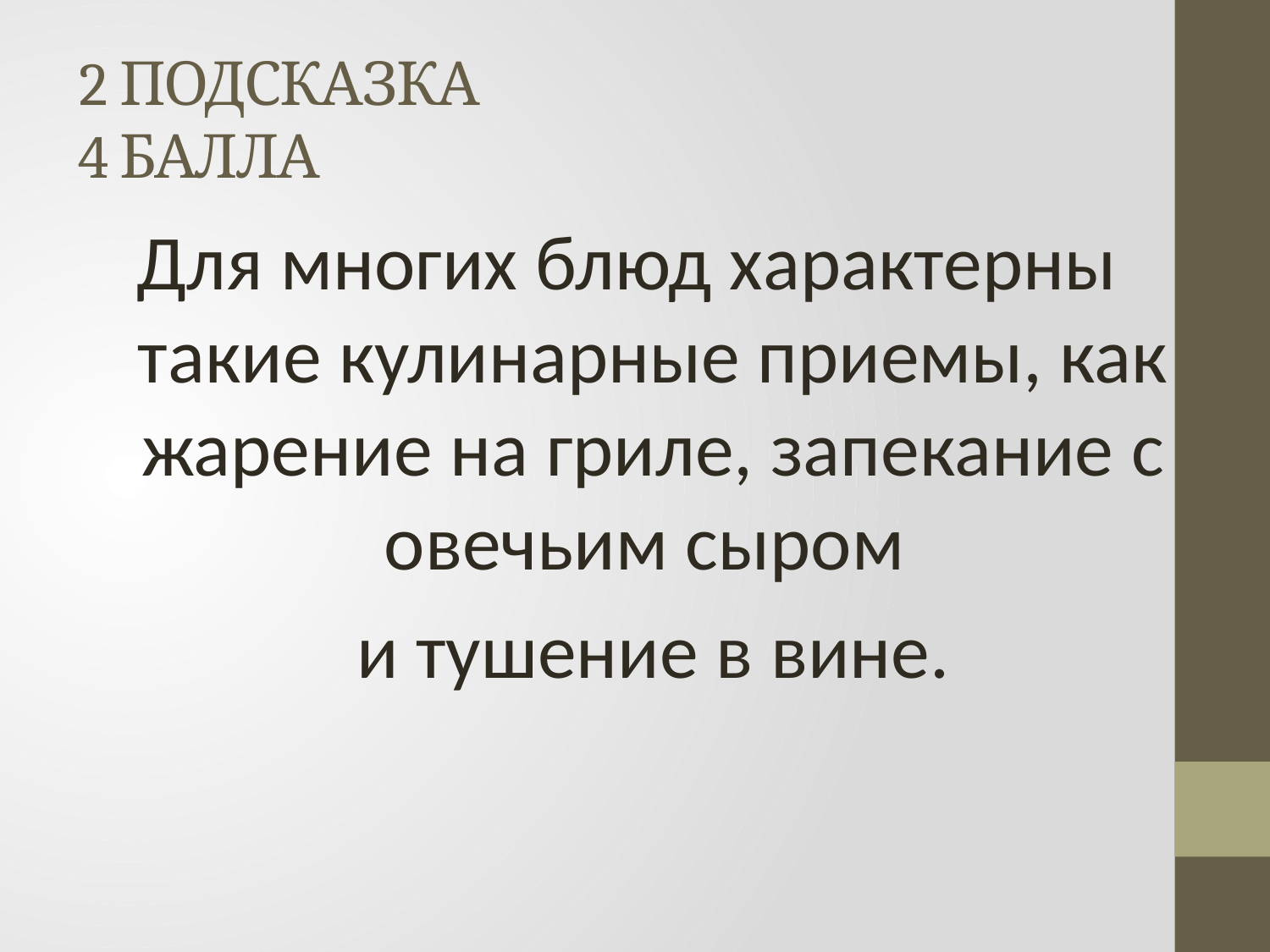

# 2 ПОДСКАЗКА 4 БАЛЛА
 Для многих блюд характерны     такие кулинарные приемы, как жарение на гриле, запекание с овечьим сыром
и тушение в вине.